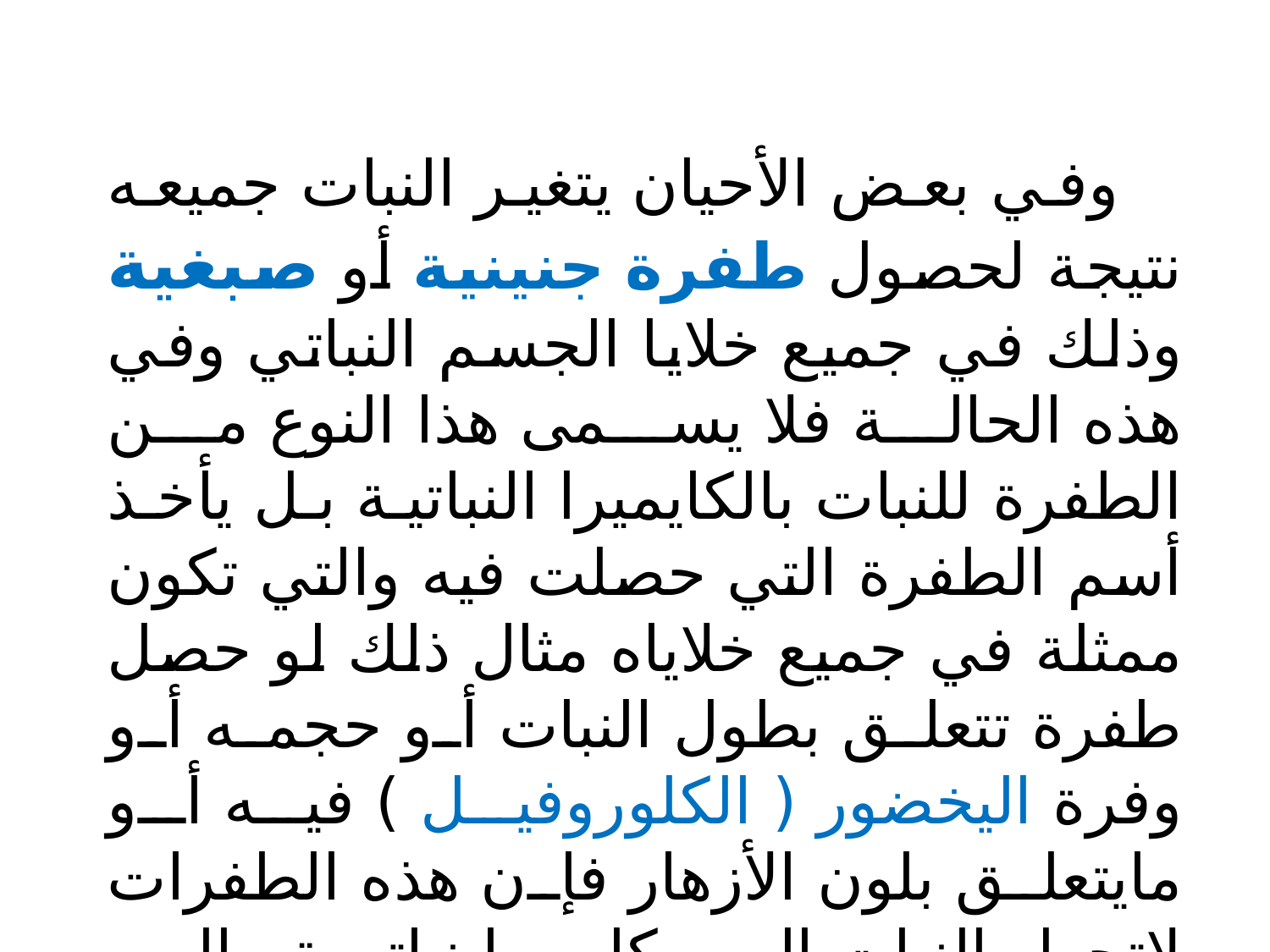

وفي بعض الأحيان يتغير النبات جميعه نتيجة لحصول طفرة جنينية أو صبغية وذلك في جميع خلايا الجسم النباتي وفي هذه الحالة فلا يسمى هذا النوع من الطفرة للنبات بالكايميرا النباتية بل يأخذ أسم الطفرة التي حصلت فيه والتي تكون ممثلة في جميع خلاياه مثال ذلك لو حصل طفرة تتعلق بطول النبات أو حجمه أو وفرة اليخضور ( الكلوروفيل ) فيه أو مايتعلق بلون الأزهار فإن هذه الطفرات لاتحول النبات إلى كايميرا نباتية مالم تحصل هذه الطفرات في صورة جزئية في بعض الأنسجة فقط.